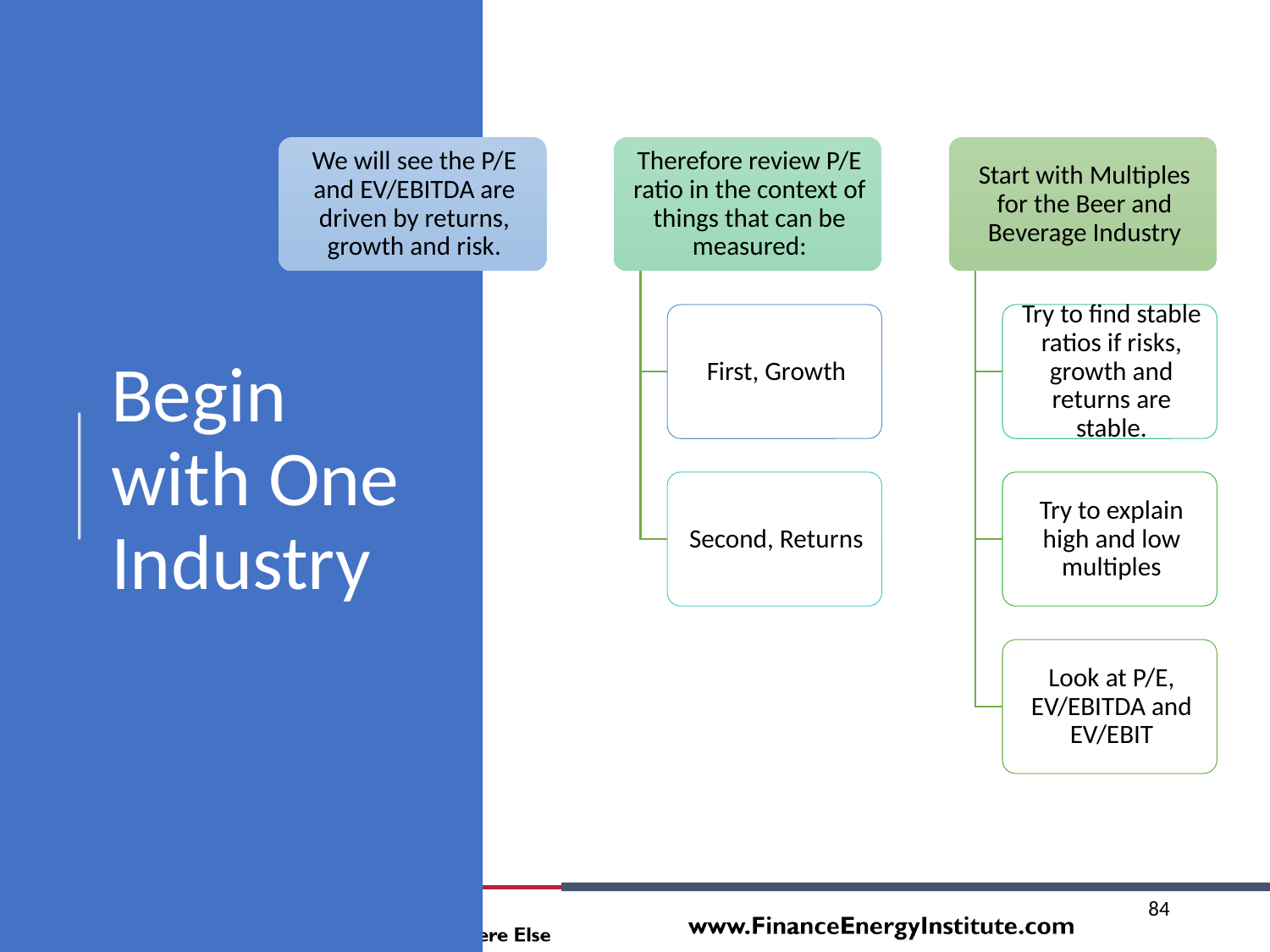

We will see the P/E and EV/EBITDA are driven by returns, growth and risk.
Therefore review P/E ratio in the context of things that can be measured:
First, Growth
Second, Returns
Start with Multiples for the Beer and Beverage Industry
Try to find stable ratios if risks, growth and returns are stable.
Try to explain high and low multiples
Look at P/E, EV/EBITDA and EV/EBIT
# Begin with One Industry
84